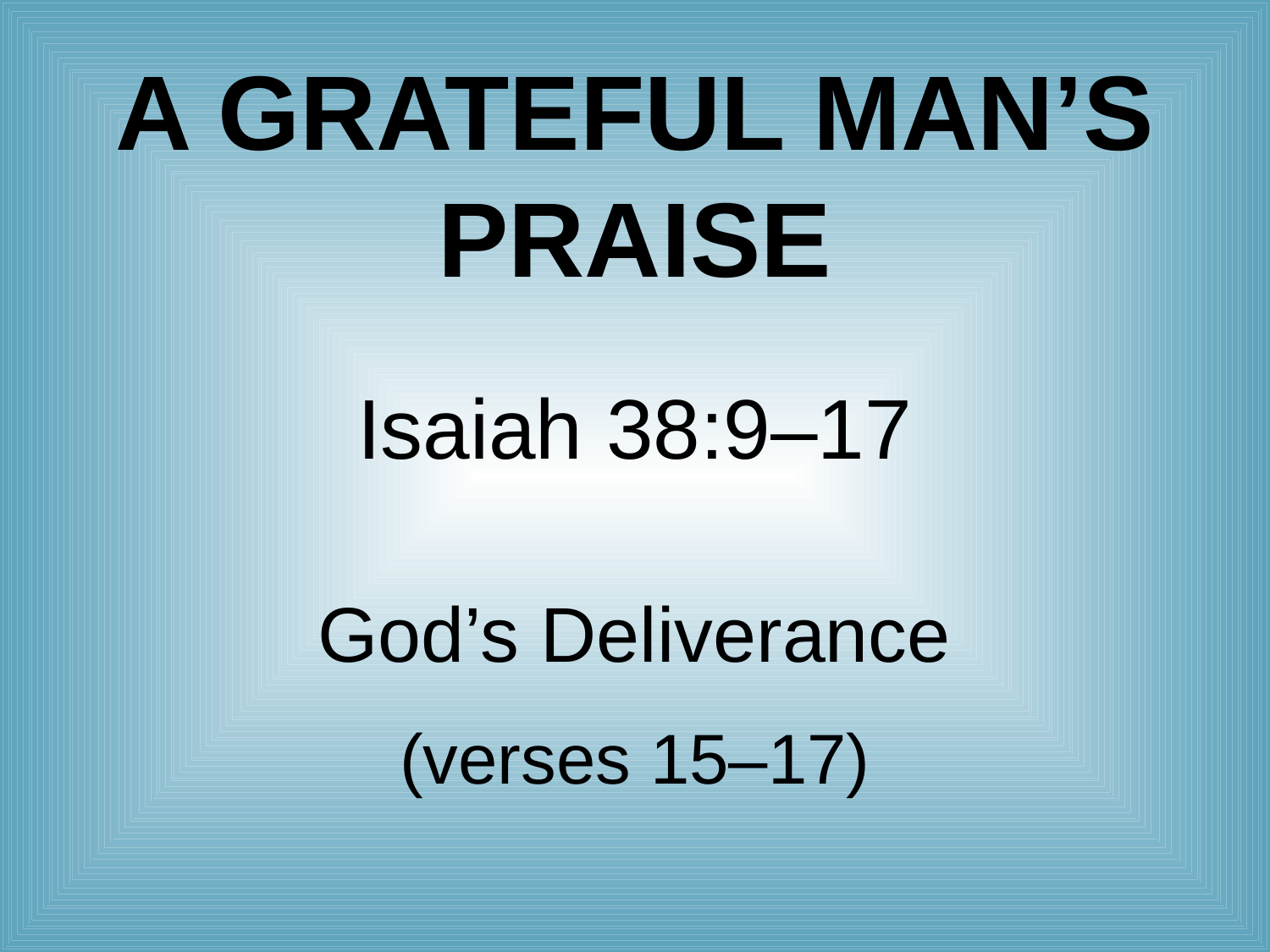

# A Grateful Man’s Praise
Isaiah 38:9–17

God’s Deliverance
(verses 15–17)